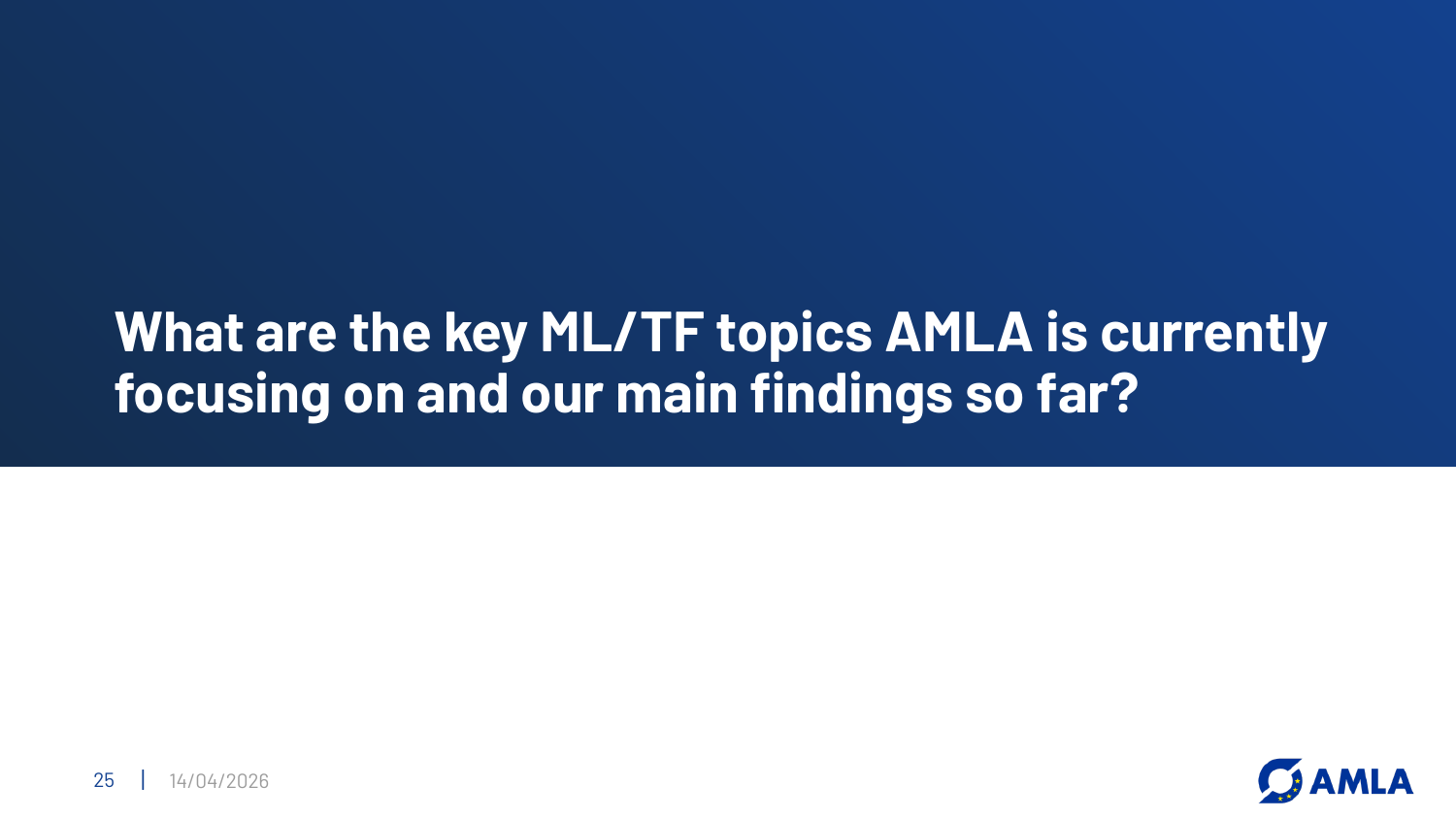

# What are the key ML/TF topics AMLA is currently focusing on and our main findings so far?

25
14/04/2026